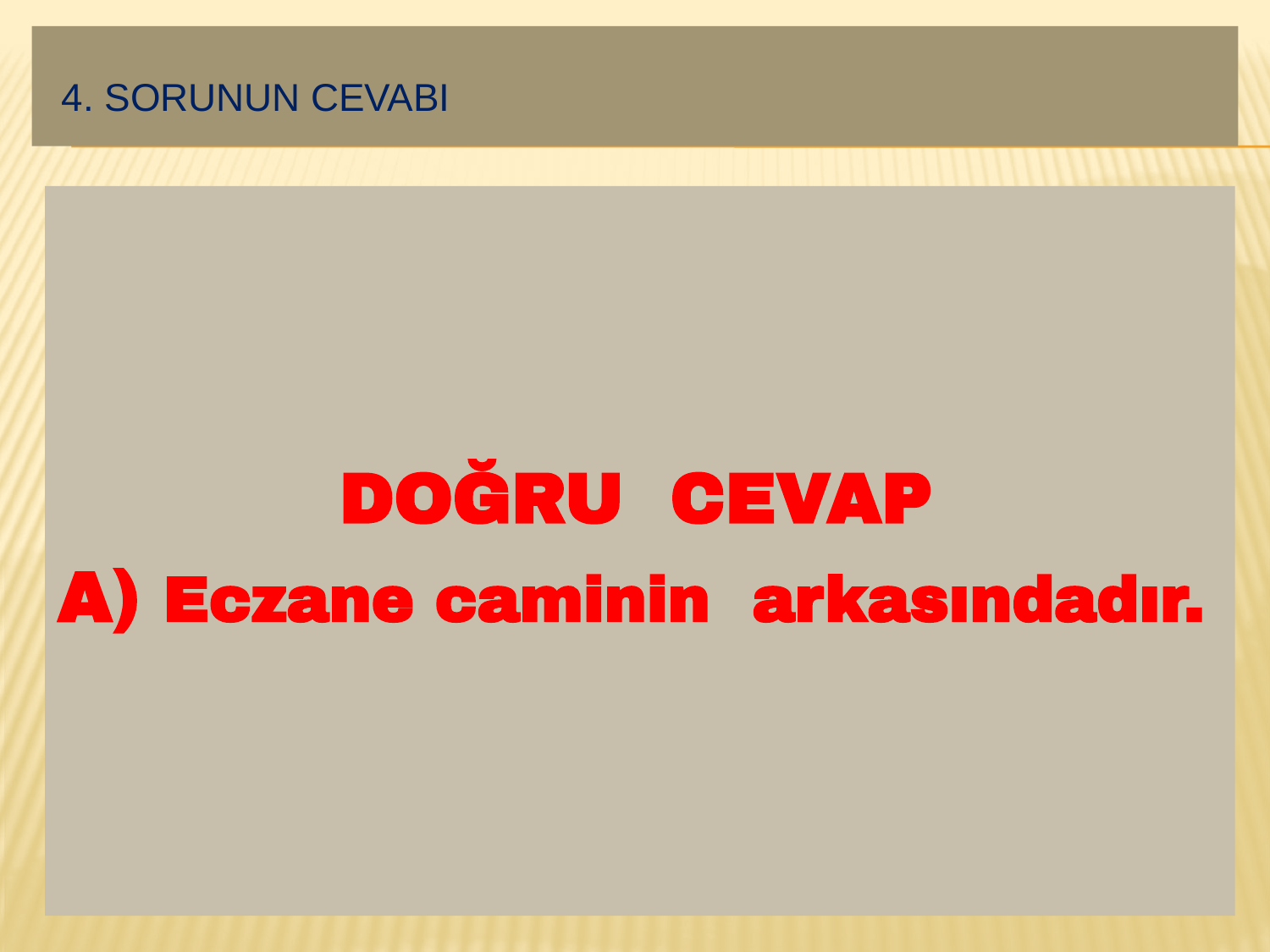

# 4. SORUNUN CEVABI

            DOĞRU  CEVAP
A) Eczane caminin  arkasındadır.